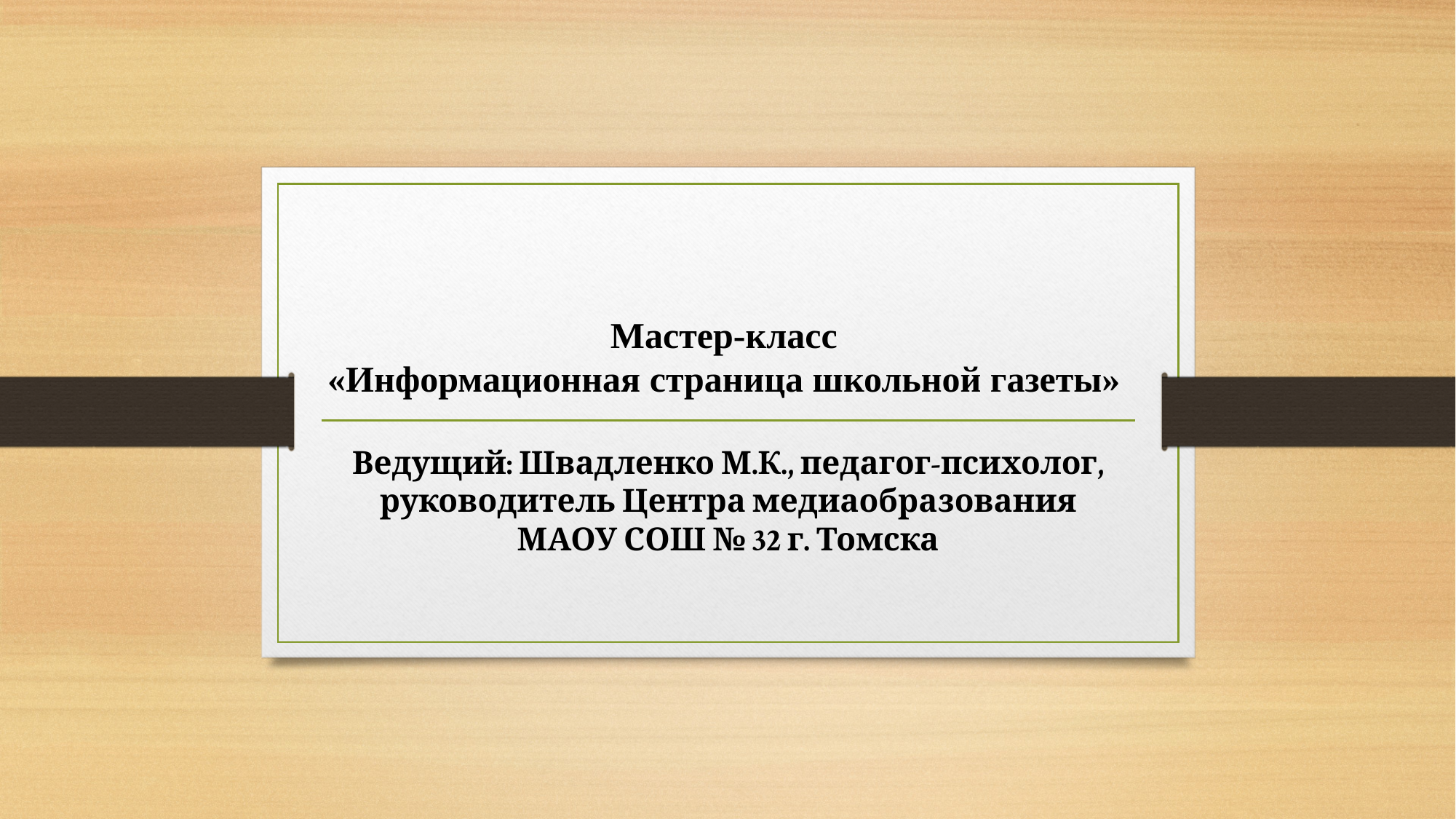

# Мастер-класс «Информационная страница школьной газеты»
Ведущий: Швадленко М.К., педагог-психолог, руководитель Центра медиаобразования МАОУ СОШ № 32 г. Томска